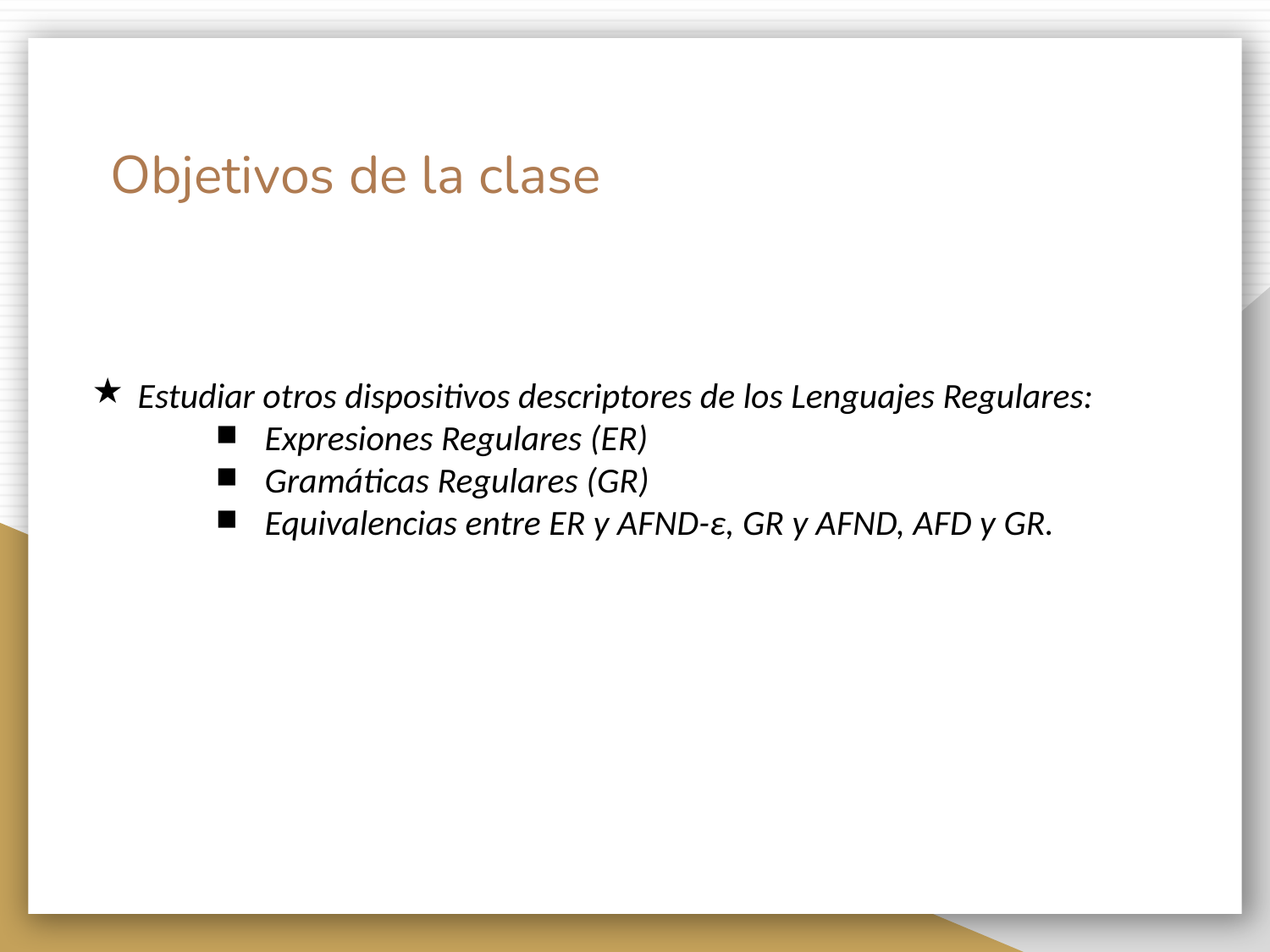

# Objetivos de la clase
Estudiar otros dispositivos descriptores de los Lenguajes Regulares:
Expresiones Regulares (ER)
Gramáticas Regulares (GR)
Equivalencias entre ER y AFND-ε, GR y AFND, AFD y GR.
Re